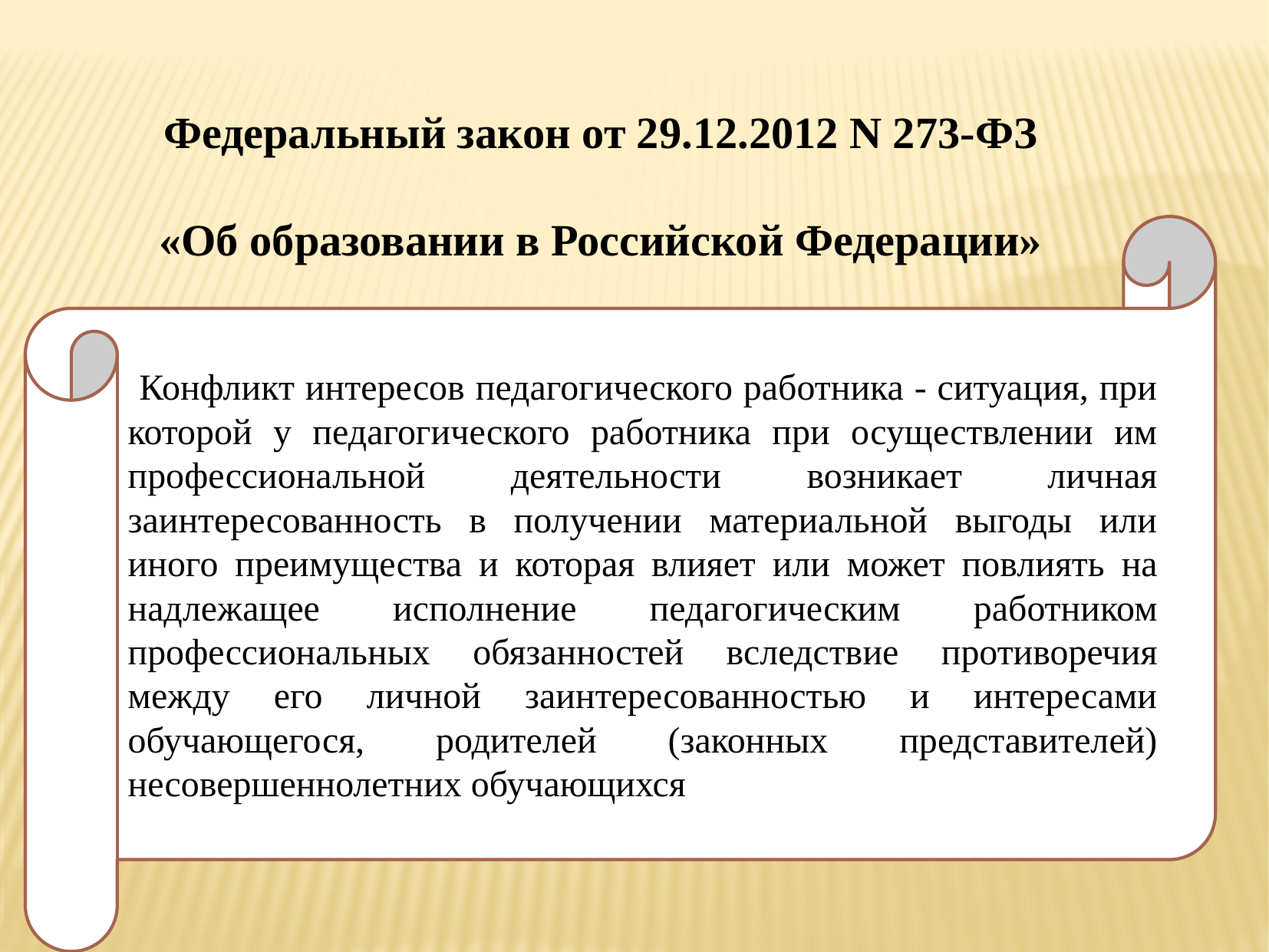

Федеральный закон от 29.12.2012 N 273-ФЗ

«Об образовании в Российской Федерации»
 Конфликт интересов педагогического работника - ситуация, при которой у педагогического работника при осуществлении им профессиональной деятельности возникает личная заинтересованность в получении материальной выгоды или иного преимущества и которая влияет или может повлиять на надлежащее исполнение педагогическим работником профессиональных обязанностей вследствие противоречия между его личной заинтересованностью и интересами обучающегося, родителей (законных представителей) несовершеннолетних обучающихся